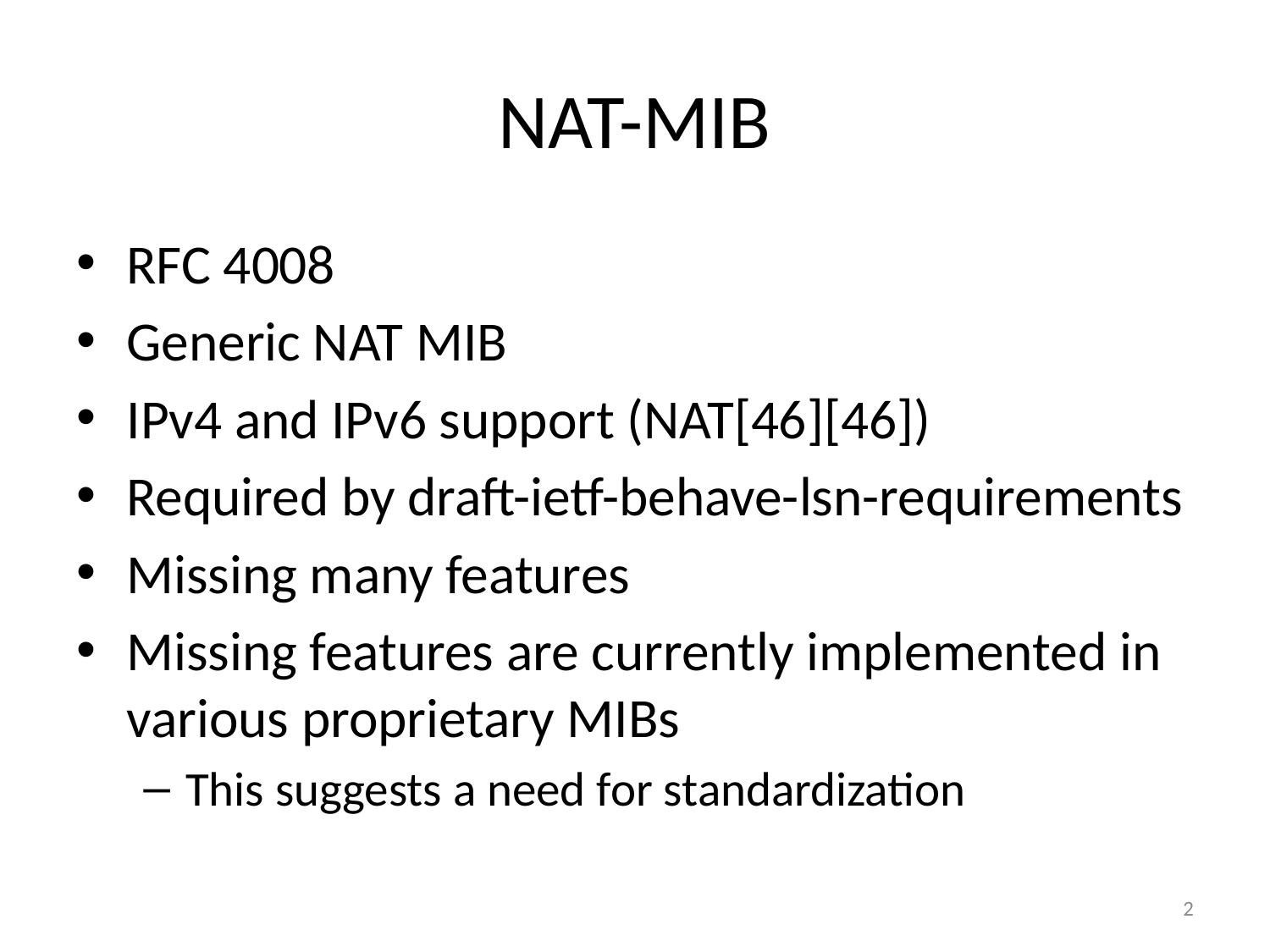

# NAT-MIB
RFC 4008
Generic NAT MIB
IPv4 and IPv6 support (NAT[46][46])
Required by draft-ietf-behave-lsn-requirements
Missing many features
Missing features are currently implemented in various proprietary MIBs
This suggests a need for standardization
2